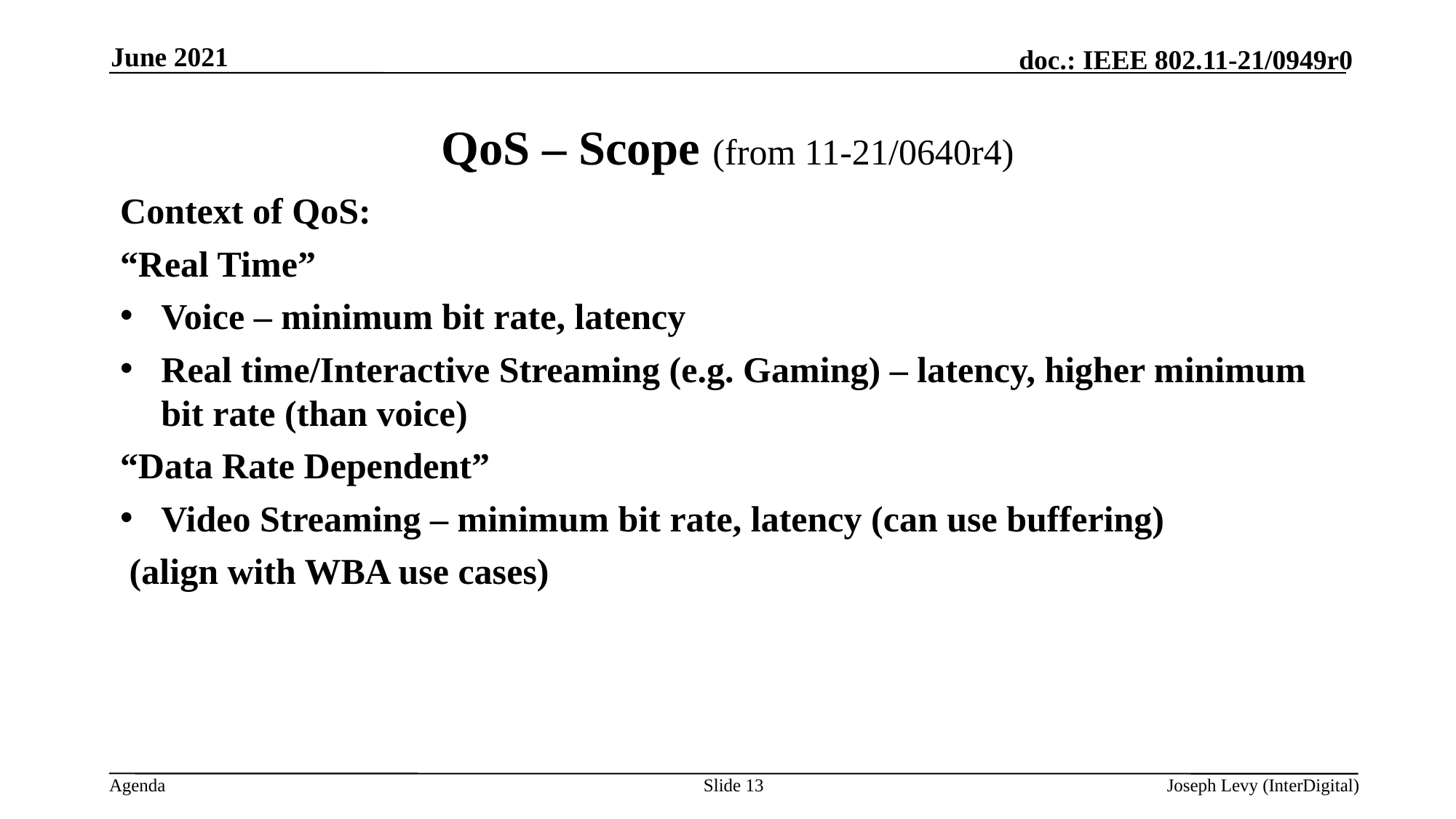

June 2021
# QoS – Scope (from 11-21/0640r4)
Context of QoS:
“Real Time”
Voice – minimum bit rate, latency
Real time/Interactive Streaming (e.g. Gaming) – latency, higher minimum bit rate (than voice)
“Data Rate Dependent”
Video Streaming – minimum bit rate, latency (can use buffering)
 (align with WBA use cases)

Slide 13
Joseph Levy (InterDigital)